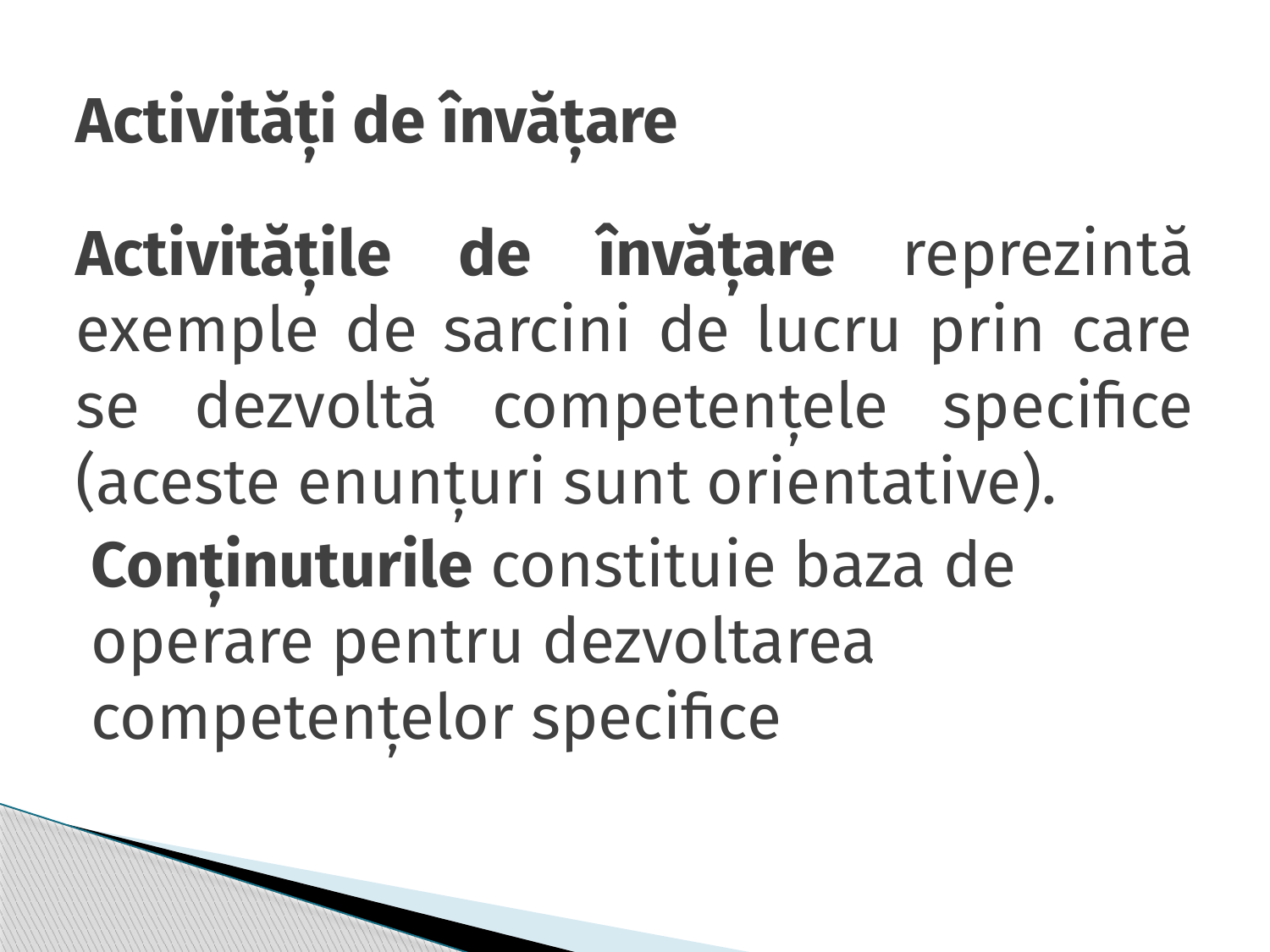

# Activităţi de învăţare
Activităţile de învăţare reprezintă exemple de sarcini de lucru prin care se dezvoltă competenţele specifice (aceste enunţuri sunt orientative).
Conţinuturile constituie baza de operare pentru dezvoltarea competenţelor specifice